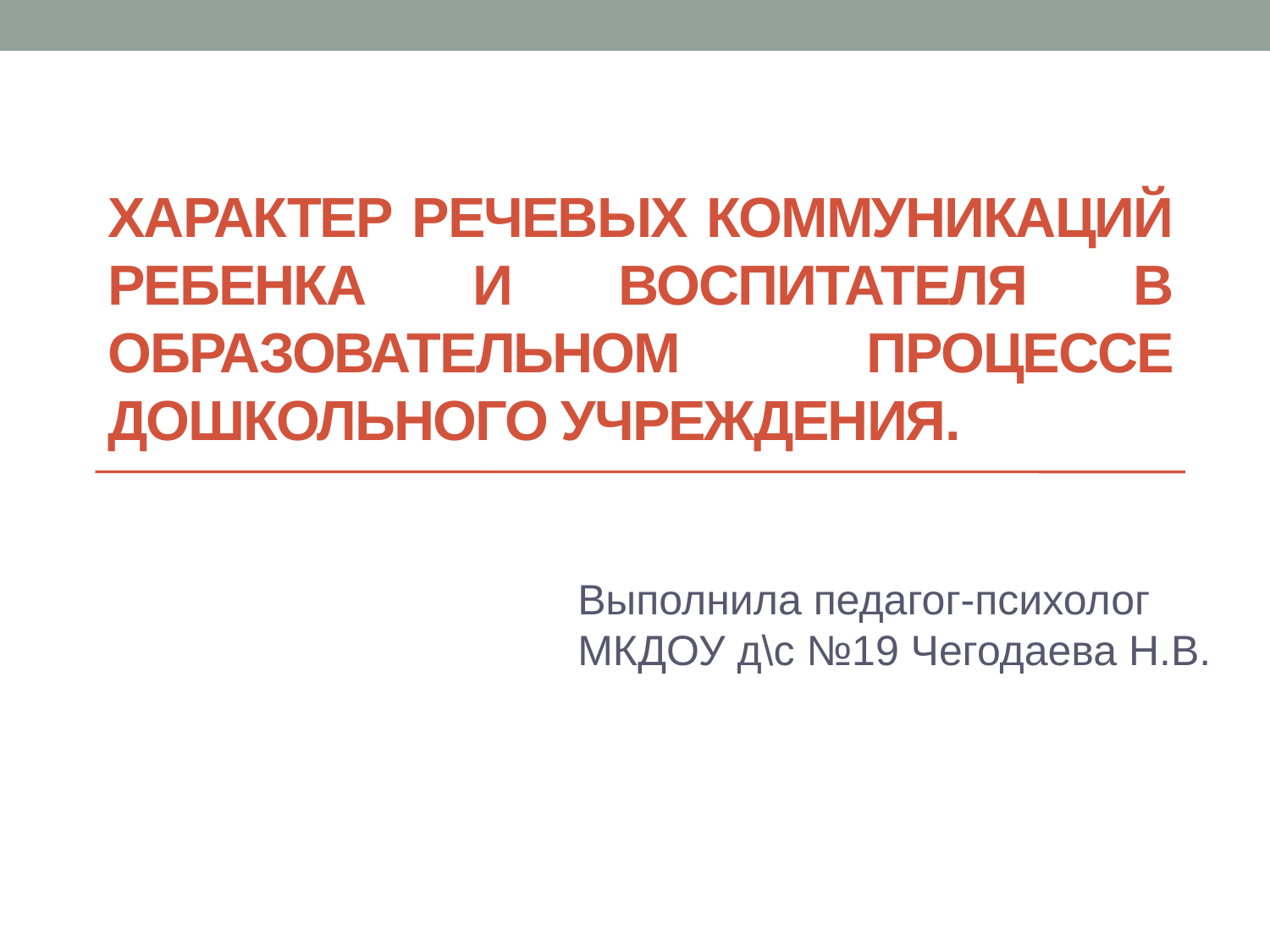

# Характер речевых коммуникаций ребенка и воспитателя в образовательном процессе дошкольного учреждения.
Выполнила педагог-психолог МКДОУ д\с №19 Чегодаева Н.В.